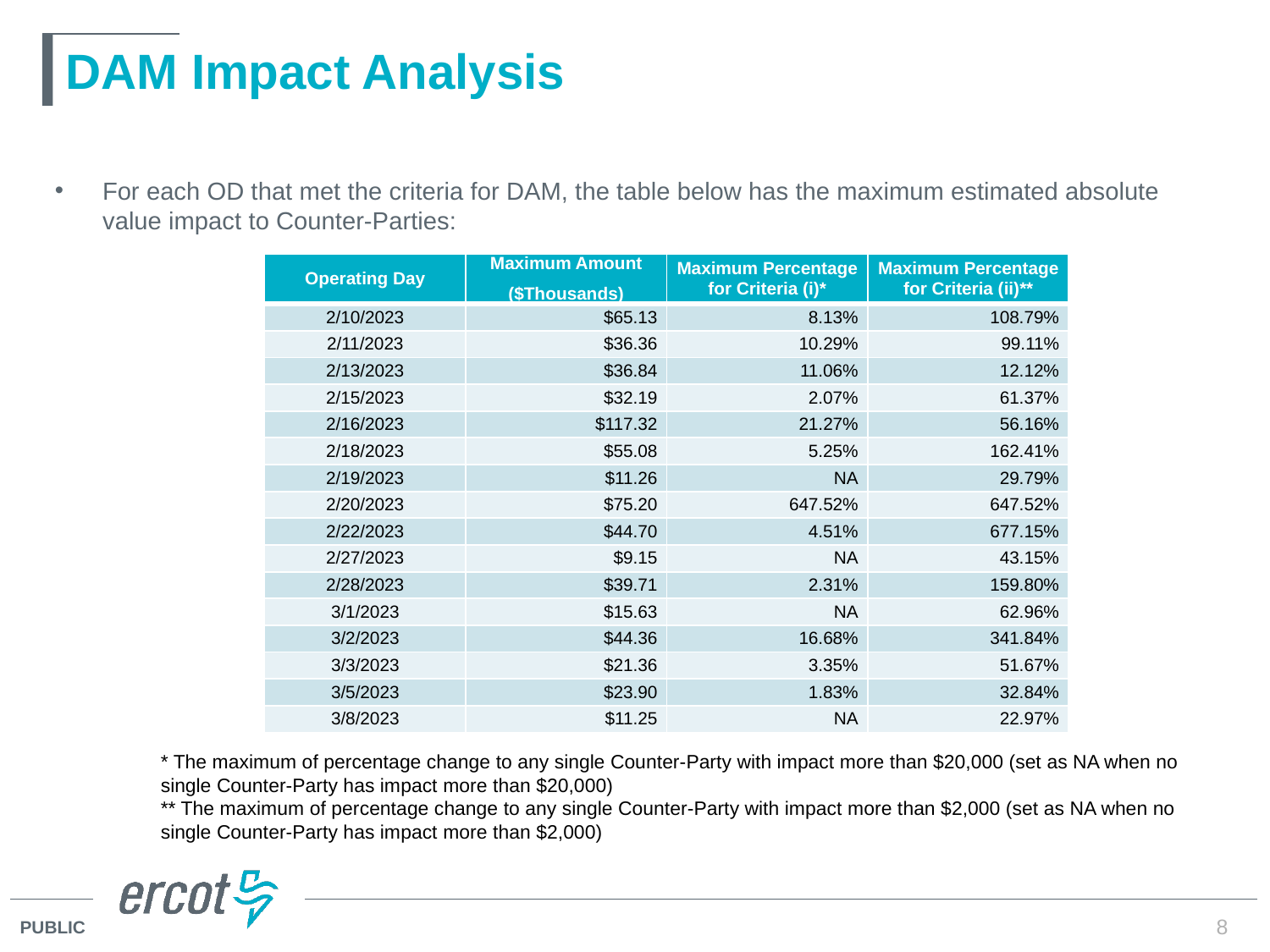

# DAM Impact Analysis
For each OD that met the criteria for DAM, the table below has the maximum estimated absolute value impact to Counter-Parties:

| Operating Day | Maximum Amount ($Thousands) | Maximum Percentage for Criteria (i)\* | Maximum Percentage for Criteria (ii)\*\* |
| --- | --- | --- | --- |
| 2/10/2023 | $65.13 | 8.13% | 108.79% |
| 2/11/2023 | $36.36 | 10.29% | 99.11% |
| 2/13/2023 | $36.84 | 11.06% | 12.12% |
| 2/15/2023 | $32.19 | 2.07% | 61.37% |
| 2/16/2023 | $117.32 | 21.27% | 56.16% |
| 2/18/2023 | $55.08 | 5.25% | 162.41% |
| 2/19/2023 | $11.26 | NA | 29.79% |
| 2/20/2023 | $75.20 | 647.52% | 647.52% |
| 2/22/2023 | $44.70 | 4.51% | 677.15% |
| 2/27/2023 | $9.15 | NA | 43.15% |
| 2/28/2023 | $39.71 | 2.31% | 159.80% |
| 3/1/2023 | $15.63 | NA | 62.96% |
| 3/2/2023 | $44.36 | 16.68% | 341.84% |
| 3/3/2023 | $21.36 | 3.35% | 51.67% |
| 3/5/2023 | $23.90 | 1.83% | 32.84% |
| 3/8/2023 | $11.25 | NA | 22.97% |
* The maximum of percentage change to any single Counter-Party with impact more than $20,000 (set as NA when no single Counter-Party has impact more than $20,000)
** The maximum of percentage change to any single Counter-Party with impact more than $2,000 (set as NA when no single Counter-Party has impact more than $2,000)
8